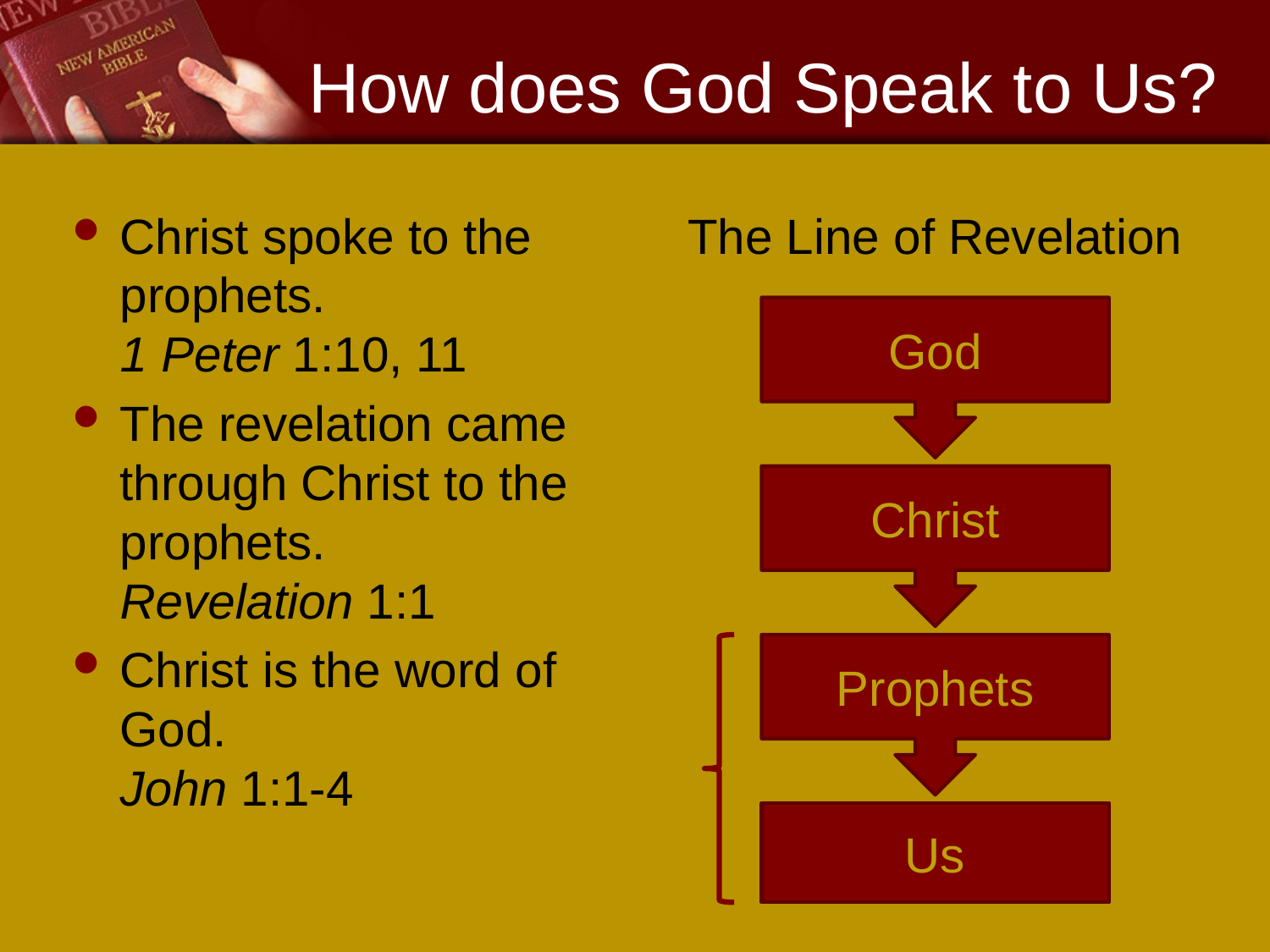

# How does God Speak to Us?
Christ spoke to the prophets.
1 Peter 1:10, 11
The revelation came through Christ to the prophets.
Revelation 1:1
Christ is the word of God.
John 1:1-4
The Line of Revelation
God
Christ

Prophets
Us